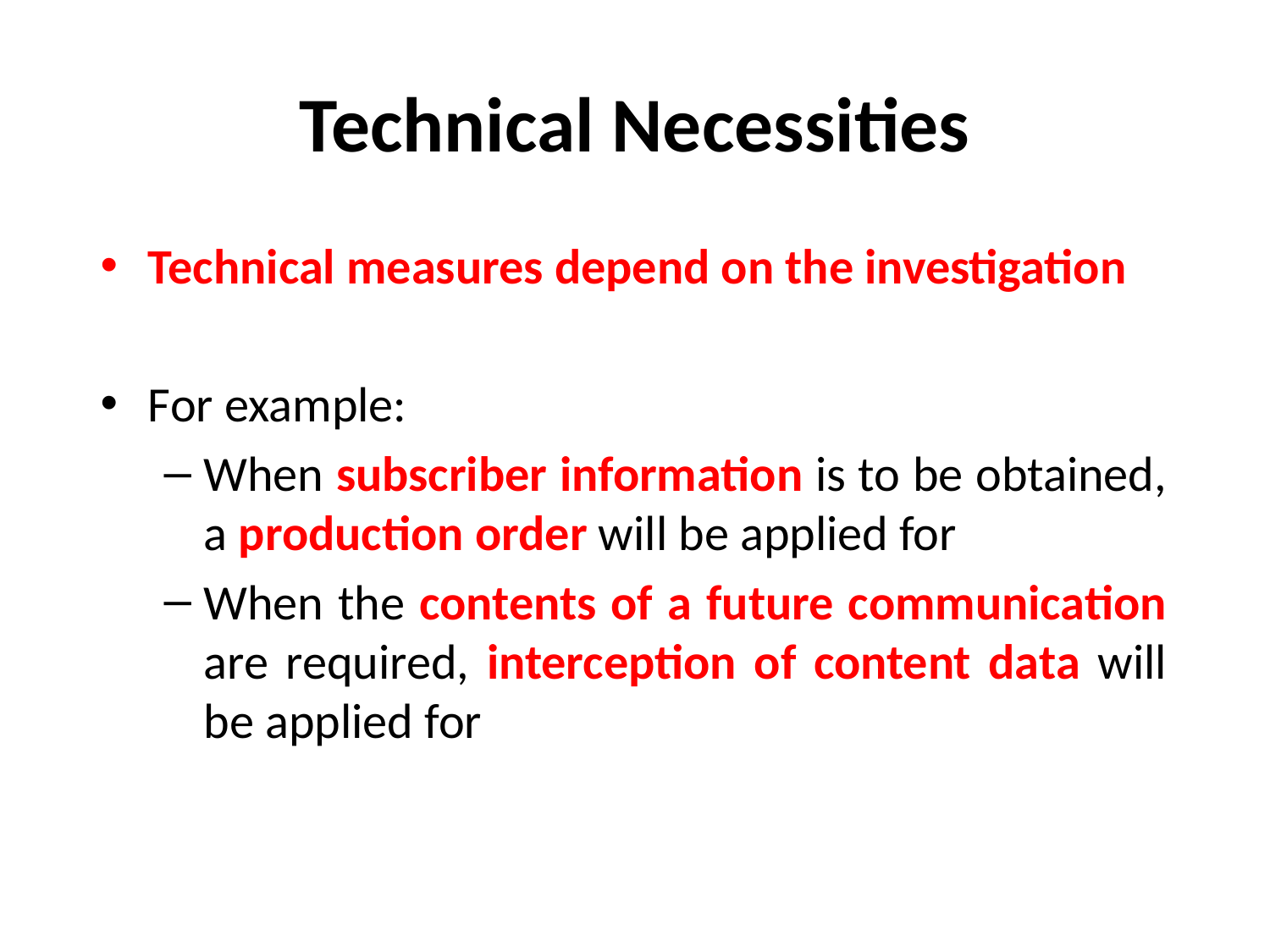

# Technical Necessities
Technical measures depend on the investigation

For example:
When subscriber information is to be obtained, a production order will be applied for
When the contents of a future communication are required, interception of content data will be applied for